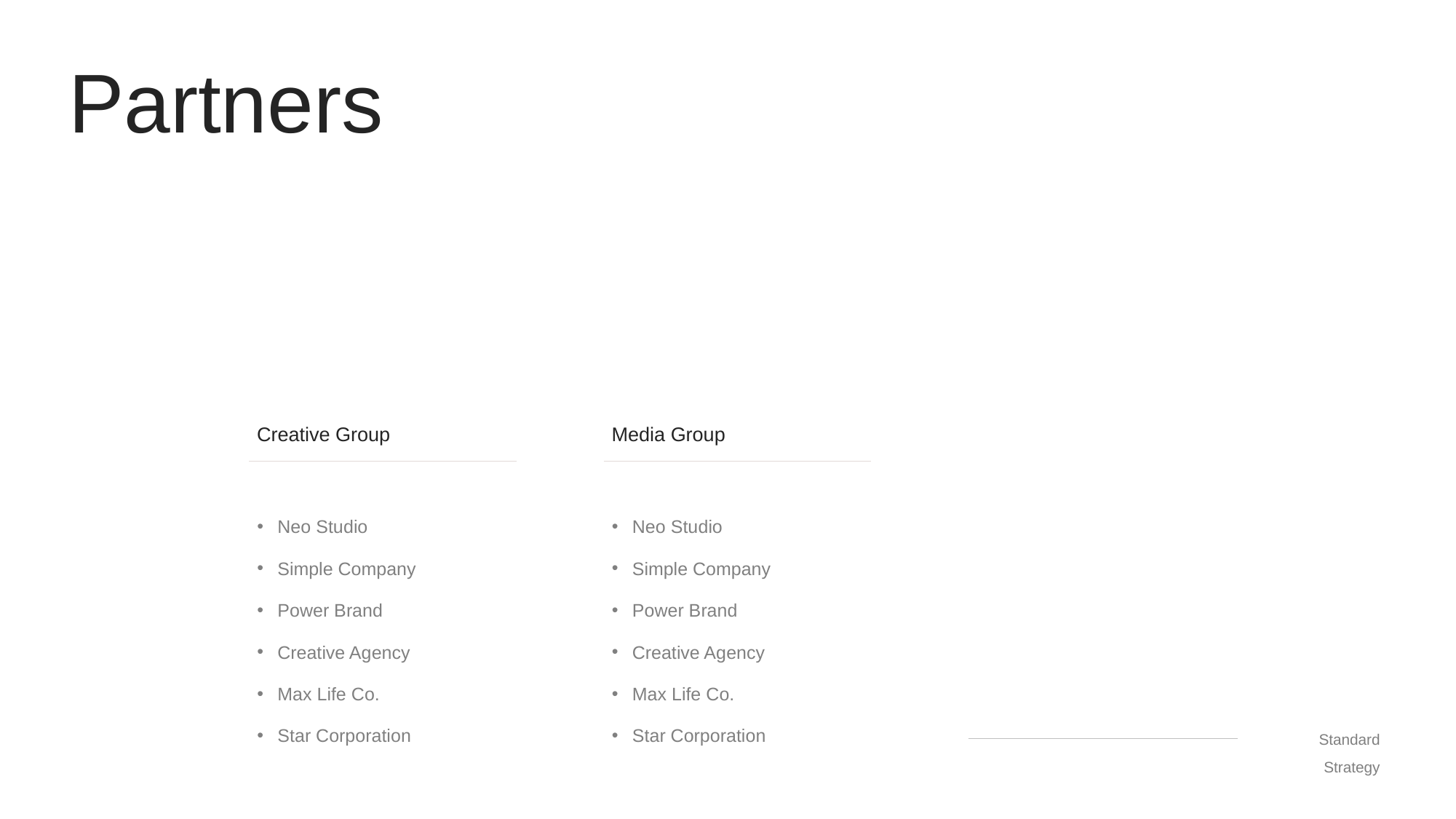

Partners
Creative Group
Media Group
Neo Studio
Simple Company
Power Brand
Creative Agency
Max Life Co.
Star Corporation
Neo Studio
Simple Company
Power Brand
Creative Agency
Max Life Co.
Star Corporation
Standard Strategy